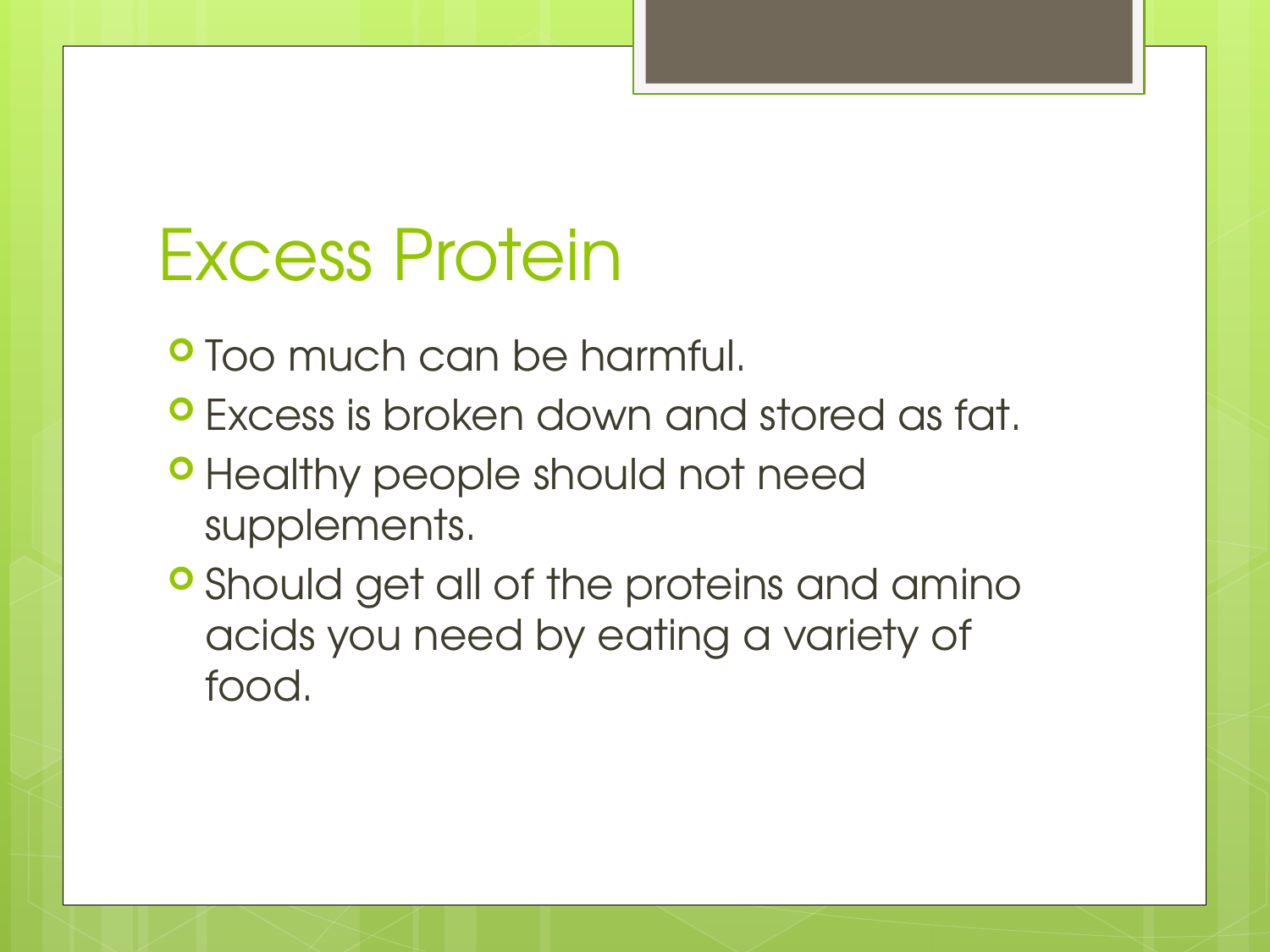

# Excess Protein
Too much can be harmful.
Excess is broken down and stored as fat.
Healthy people should not need supplements.
Should get all of the proteins and amino acids you need by eating a variety of food.